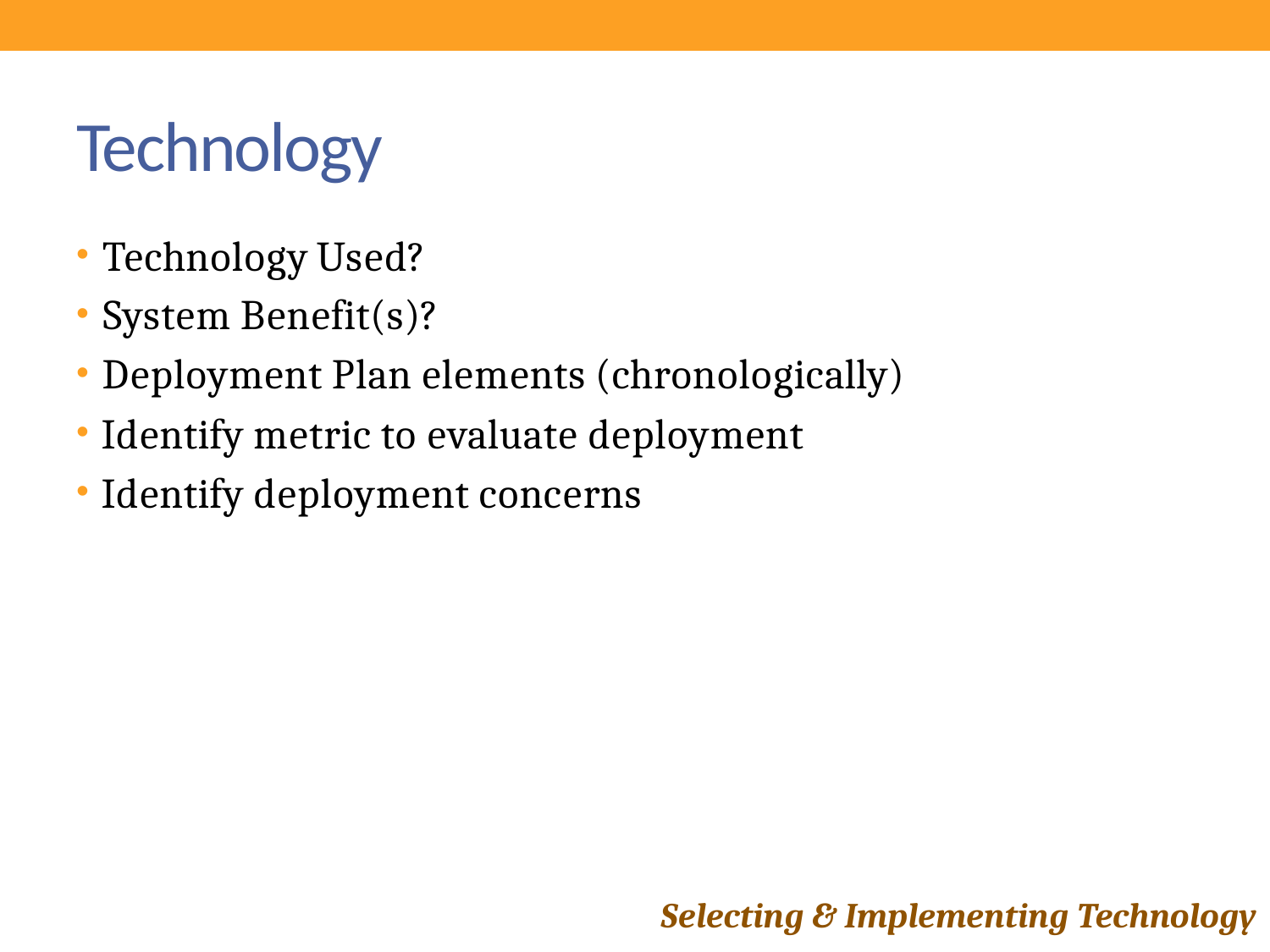

# Technology
Technology Used?
System Benefit(s)?
Deployment Plan elements (chronologically)
Identify metric to evaluate deployment
Identify deployment concerns

Selecting & Implementing Technology